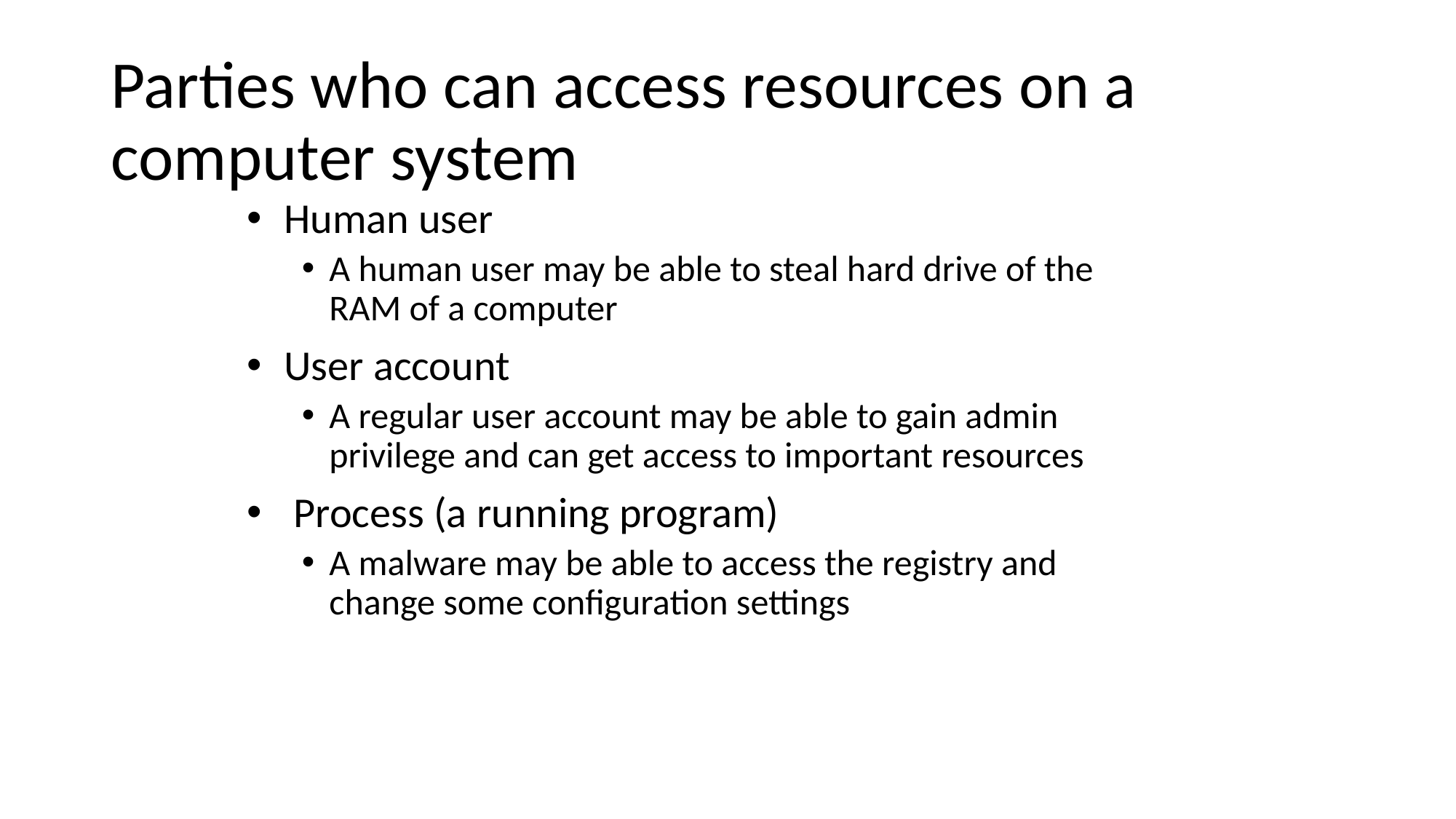

# Parties who can access resources on a computer system
 Human user
A human user may be able to steal hard drive of the RAM of a computer
 User account
A regular user account may be able to gain admin privilege and can get access to important resources
  Process (a running program)
A malware may be able to access the registry and change some configuration settings